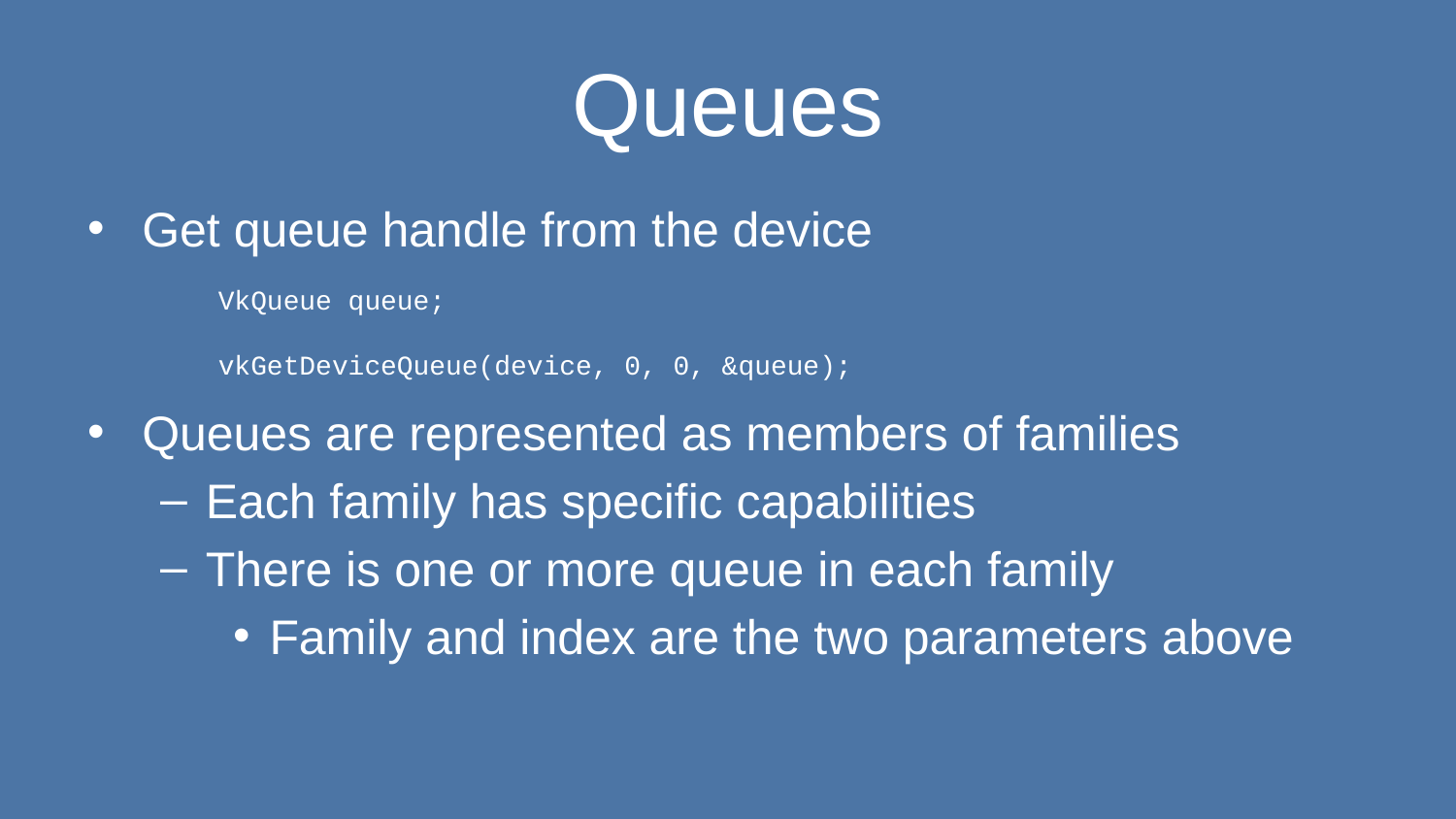

# Queues
Get queue handle from the device

Queues are represented as members of families
Each family has specific capabilities
There is one or more queue in each family
Family and index are the two parameters above
VkQueue queue;

vkGetDeviceQueue(device, 0, 0, &queue);